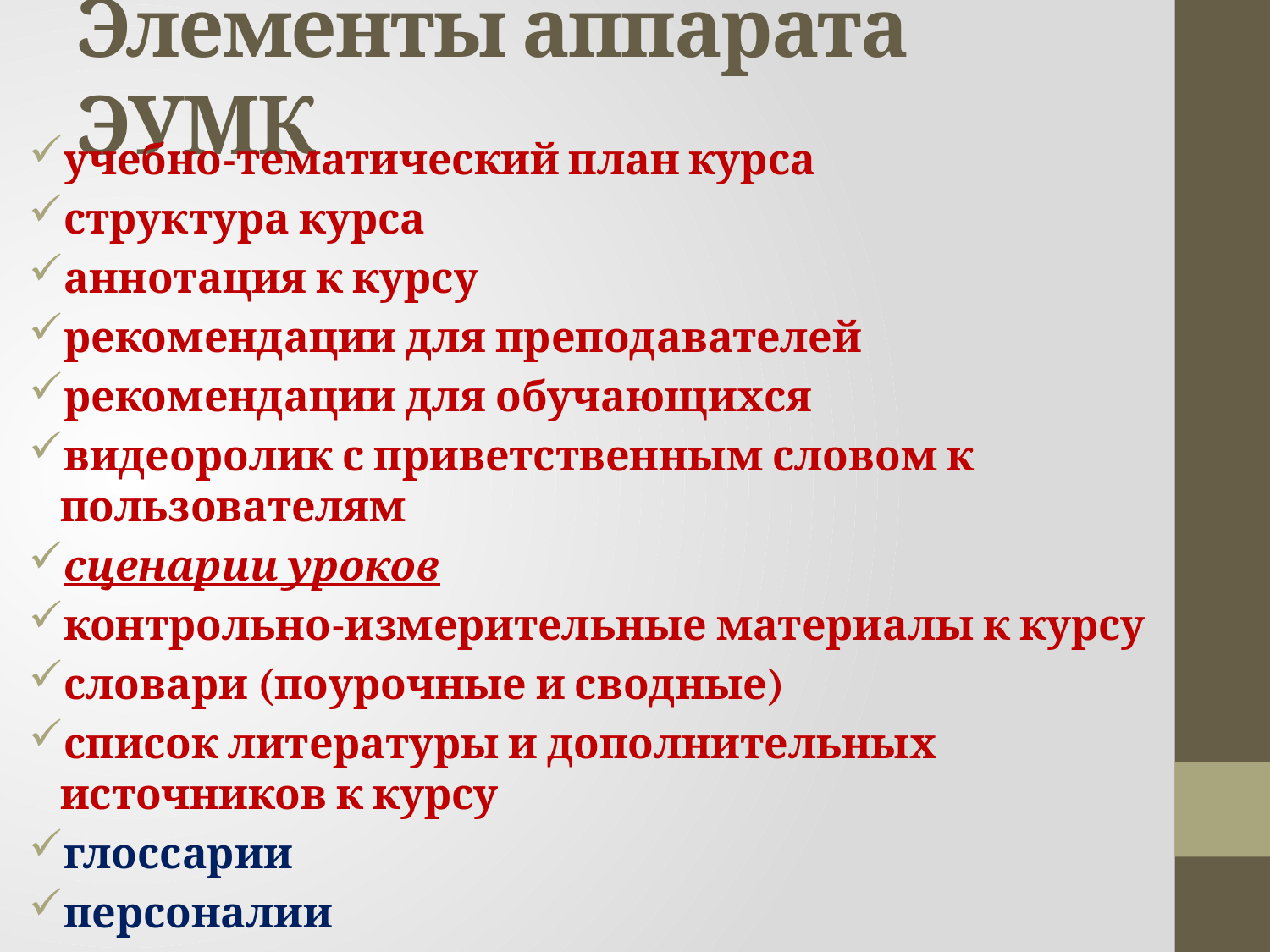

# Элементы аппарата ЭУМК
учебно-тематический план курса
структура курса
аннотация к курсу
рекомендации для преподавателей
рекомендации для обучающихся
видеоролик с приветственным словом к пользователям
сценарии уроков
контрольно-измерительные материалы к курсу
словари (поурочные и сводные)
список литературы и дополнительных источников к курсу
глоссарии
персоналии